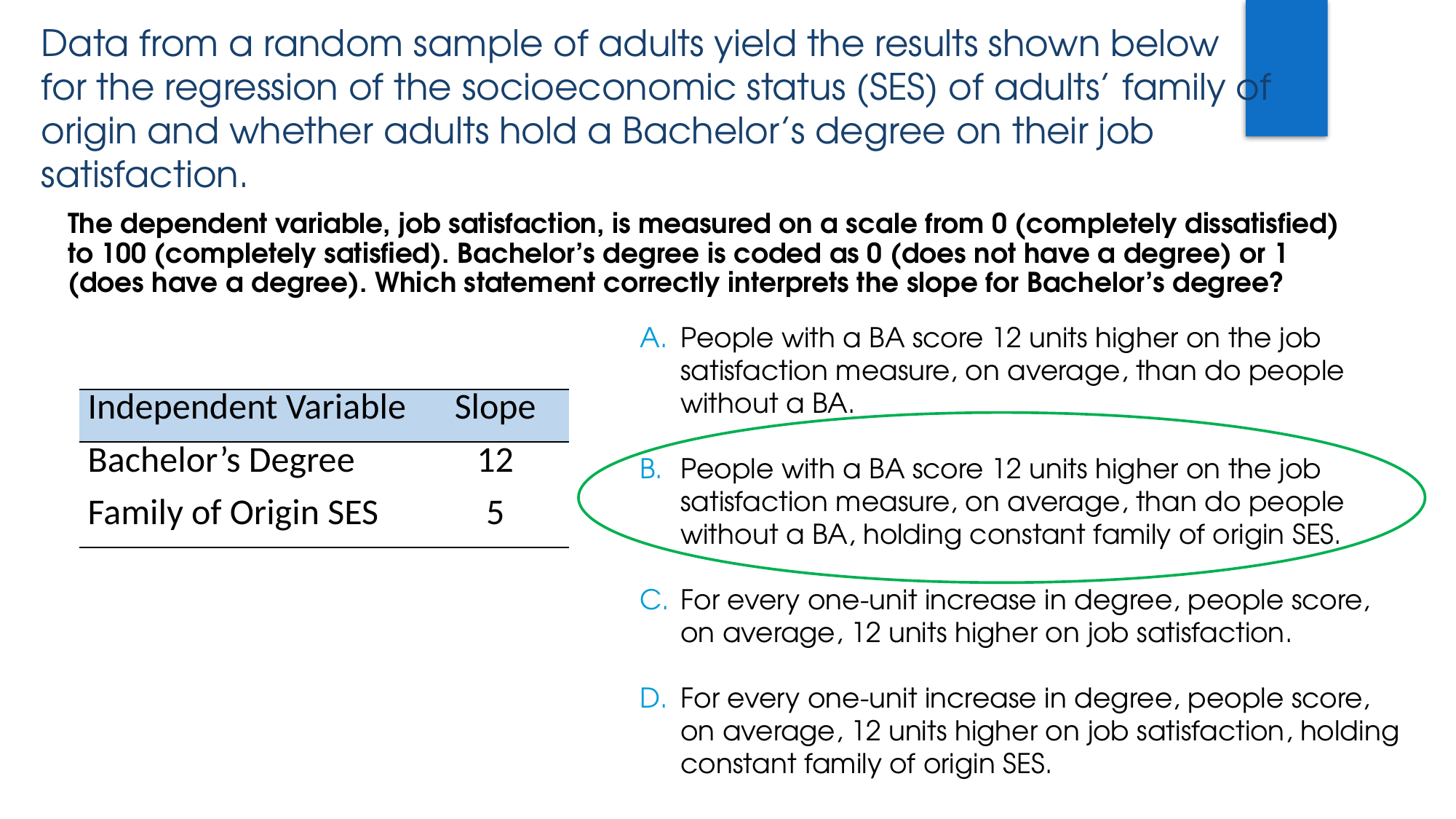

Data from a random sample of adults yield the results shown below for the regression of the socioeconomic status (SES) of adults’ family of origin and whether adults hold a Bachelor’s degree on their job satisfaction.
The dependent variable, job satisfaction, is measured on a scale from 0 (completely dissatisfied) to 100 (completely satisfied). Bachelor’s degree is coded as 0 (does not have a degree) or 1 (does have a degree). Which statement correctly interprets the slope for Bachelor’s degree?
People with a BA score 12 units higher on the job satisfaction measure, on average, than do people without a BA.

People with a BA score 12 units higher on the job satisfaction measure, on average, than do people without a BA, holding constant family of origin SES.

For every one-unit increase in degree, people score, on average, 12 units higher on job satisfaction.

For every one-unit increase in degree, people score, on average, 12 units higher on job satisfaction, holding constant family of origin SES.

| Independent Variable | Slope |
| --- | --- |
| Bachelor’s Degree | 12 |
| Family of Origin SES | 5 |